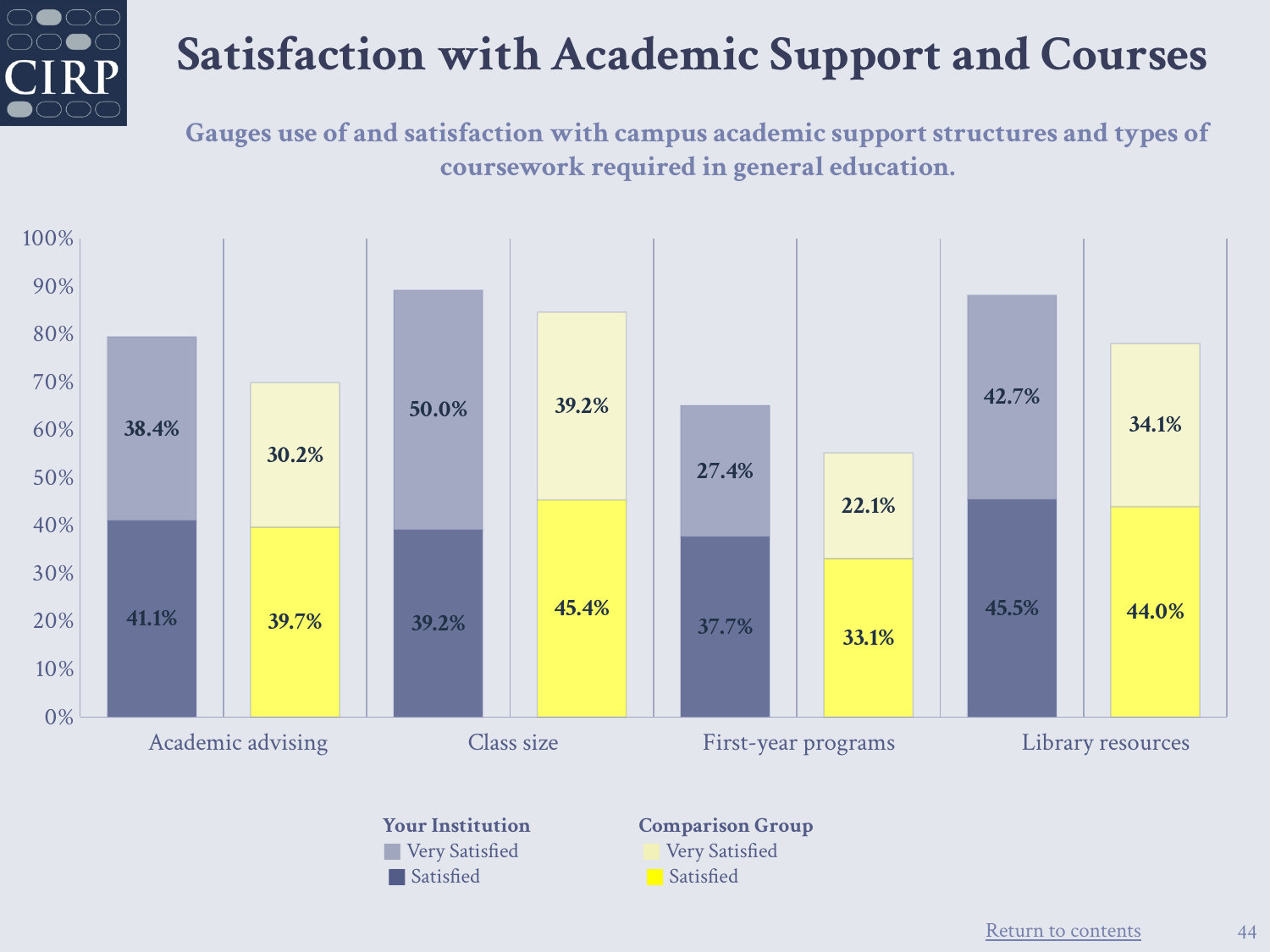

# Satisfaction with Academic Support and Courses Gauges use of and satisfaction with campus academic support structures and types of coursework required in general education.

### Chart

| Category | Sat | Very Sat |
|---|---|---|
| Your Institution | 0.411 | 0.384 |
| Comparison Group | 0.397 | 0.302 |
| Your Institution | 0.392 | 0.5 |
| Comparison Group | 0.454 | 0.392 |
| Your Institution | 0.377 | 0.274 |
| Comparison Group | 0.331 | 0.221 |
| Your Institution | 0.455 | 0.427 |
| Comparison Group | 0.44 | 0.341 |
Academic advising
Class size
First-year programs
Library resources
Your Institution
■ Very Satisfied
■ Satisfied

Comparison Group
■ Very Satisfied
■ Satisfied

44